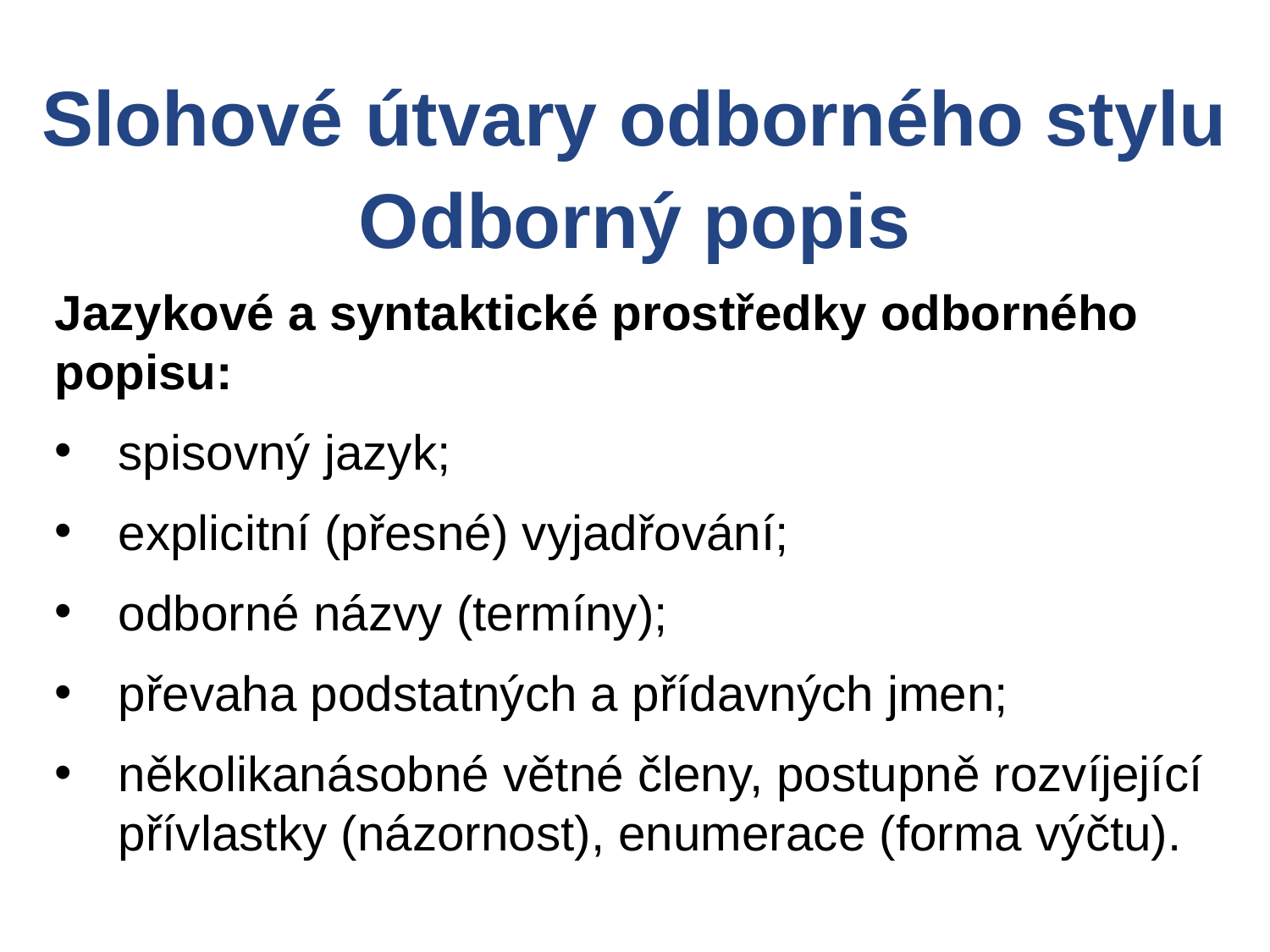

Slohové útvary odborného stylu
Odborný popis

Jazykové a syntaktické prostředky odborného popisu:
spisovný jazyk;
explicitní (přesné) vyjadřování;
odborné názvy (termíny);
převaha podstatných a přídavných jmen;
několikanásobné větné členy, postupně rozvíjející přívlastky (názornost), enumerace (forma výčtu).